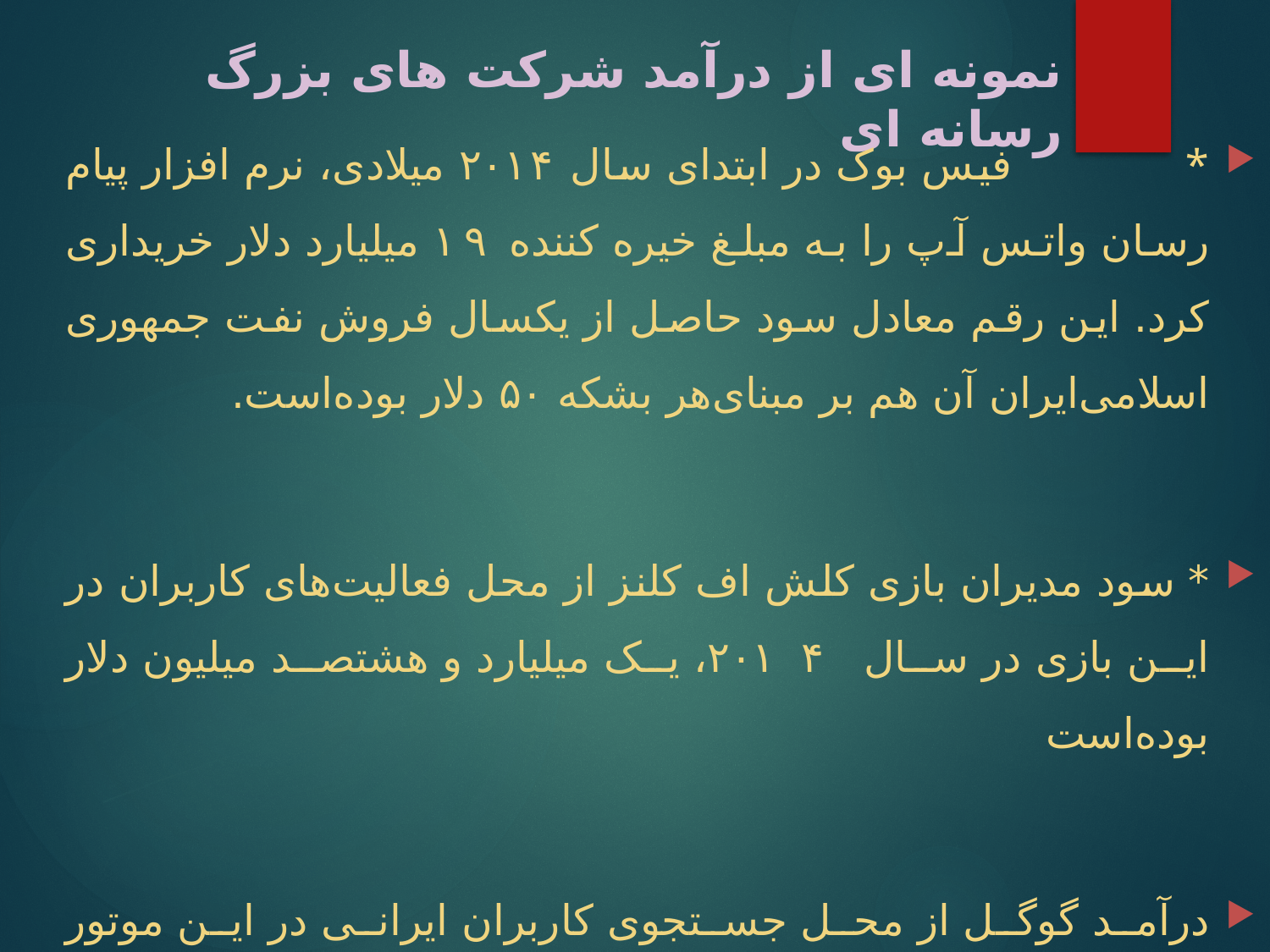

# نمونه ای از درآمد شرکت های بزرگ رسانه ای
*            فیس بوک در ابتدای سال ۲۰۱۴ میلادی، نرم افزار پیام رسان واتس آپ را به مبلغ خیره کننده ۱۹ میلیارد دلار خریداری کرد. این رقم معادل سود حاصل از یکسال فروش نفت جمهوری اسلامی‌ایران آن هم بر مبنای‌هر بشکه ۵۰ دلار بوده‌است.

* سود مدیران بازی کلش اف کلنز از محل فعالیت‌های کاربران در این بازی در سال ۲۰۱۴، یک میلیارد و هشتصد میلیون دلار بوده‌است

درآمد گوگل از محل جستجوی کاربران ایرانی در این موتور جستجو در سال ۲۰۱۱ معادل ۴۴۳ میلیارد تومان شد. مدیران این موسسه‌ همان سال بخشی از درامد خود را به‌عنوان کمک برای حمله به غزه در اختیار رژیم صهیونیستی قرار دادند.